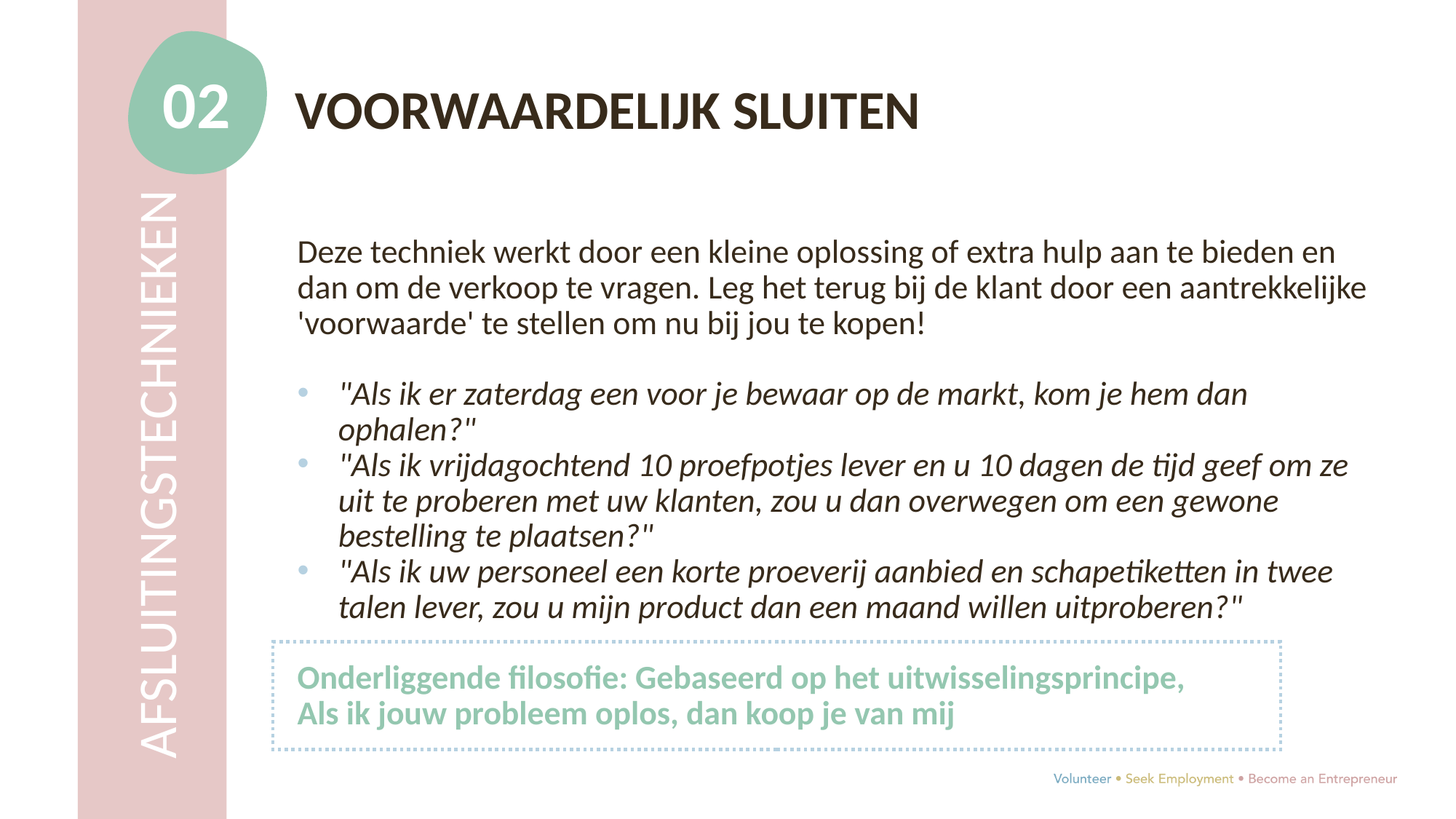

02

VOORWAARDELIJK SLUITEN
Deze techniek werkt door een kleine oplossing of extra hulp aan te bieden en dan om de verkoop te vragen. Leg het terug bij de klant door een aantrekkelijke 'voorwaarde' te stellen om nu bij jou te kopen!

"Als ik er zaterdag een voor je bewaar op de markt, kom je hem dan ophalen?"
"Als ik vrijdagochtend 10 proefpotjes lever en u 10 dagen de tijd geef om ze uit te proberen met uw klanten, zou u dan overwegen om een gewone bestelling te plaatsen?"
"Als ik uw personeel een korte proeverij aanbied en schapetiketten in twee talen lever, zou u mijn product dan een maand willen uitproberen?"

Onderliggende filosofie: Gebaseerd op het uitwisselingsprincipe,
Als ik jouw probleem oplos, dan koop je van mij

AFSLUITINGSTECHNIEKEN